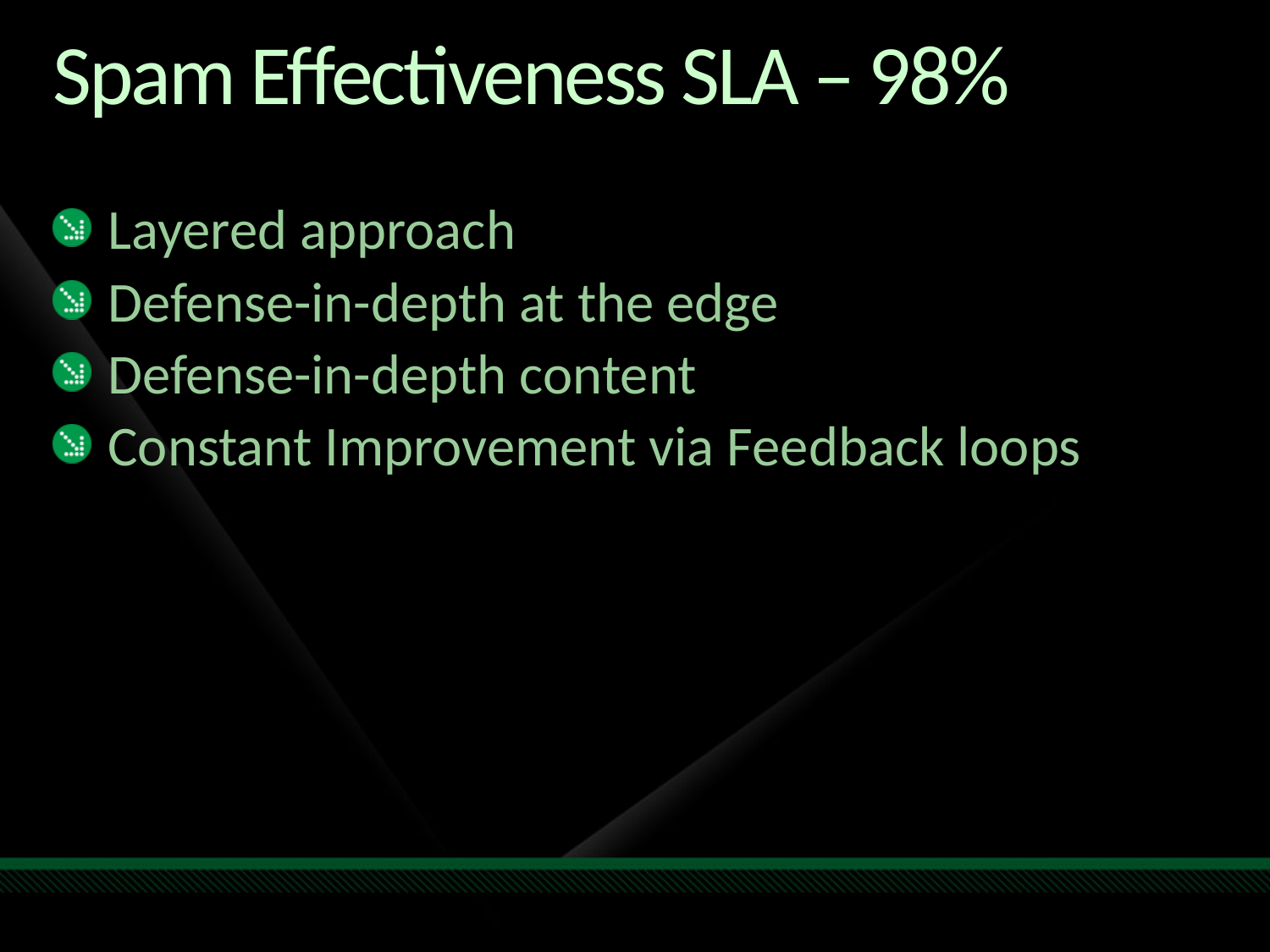

# Spam Effectiveness SLA – 98%
Layered approach
Defense-in-depth at the edge
Defense-in-depth content
Constant Improvement via Feedback loops